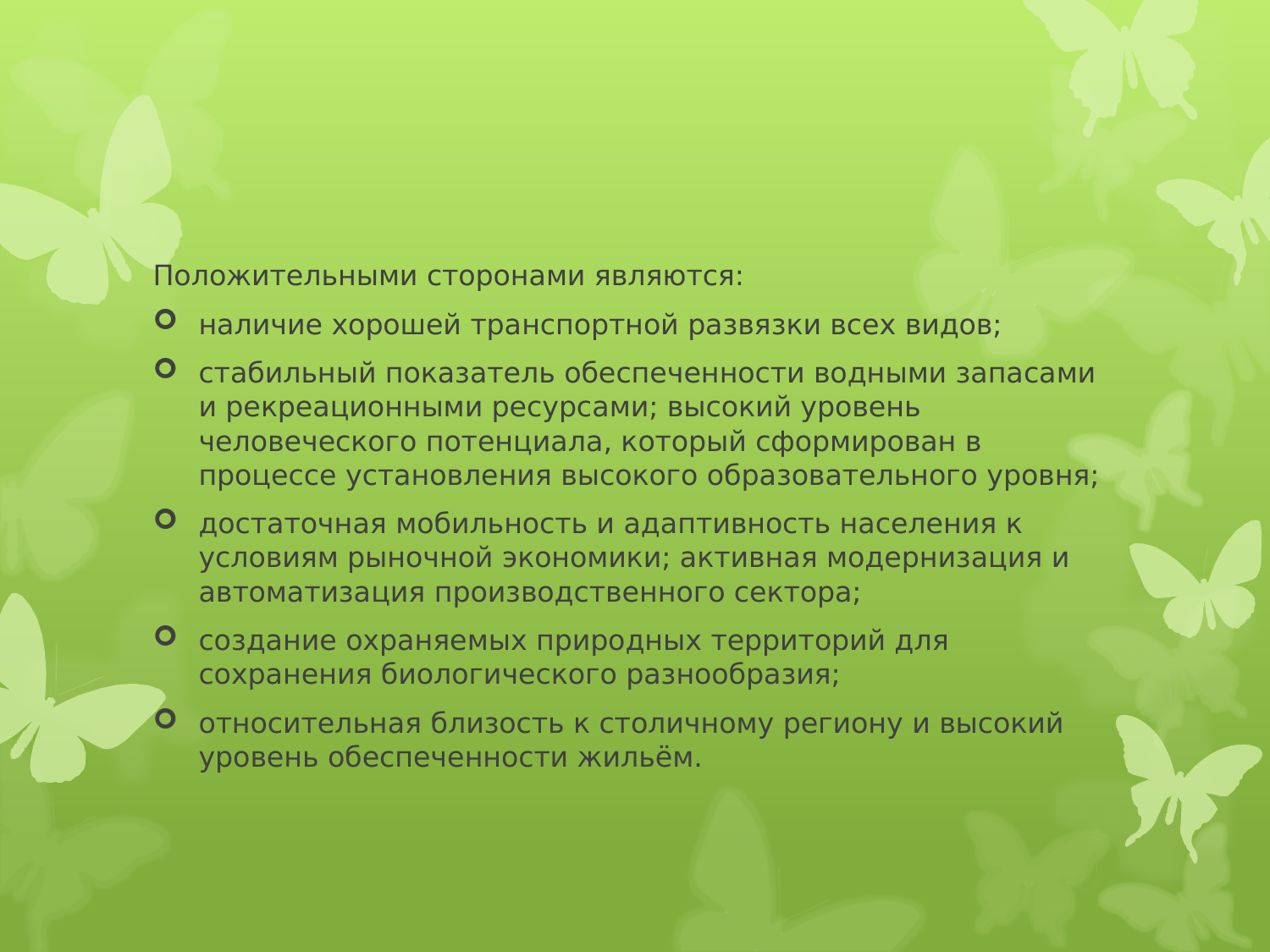

#
Положительными сторонами являются:
наличие хорошей транспортной развязки всех видов;
стабильный показатель обеспеченности водными запасами и рекреационными ресурсами; высокий уровень человеческого потенциала, который сформирован в процессе установления высокого образовательного уровня;
достаточная мобильность и адаптивность населения к условиям рыночной экономики; активная модернизация и автоматизация производственного сектора;
создание охраняемых природных территорий для сохранения биологического разнообразия;
относительная близость к столичному региону и высокий уровень обеспеченности жильём.